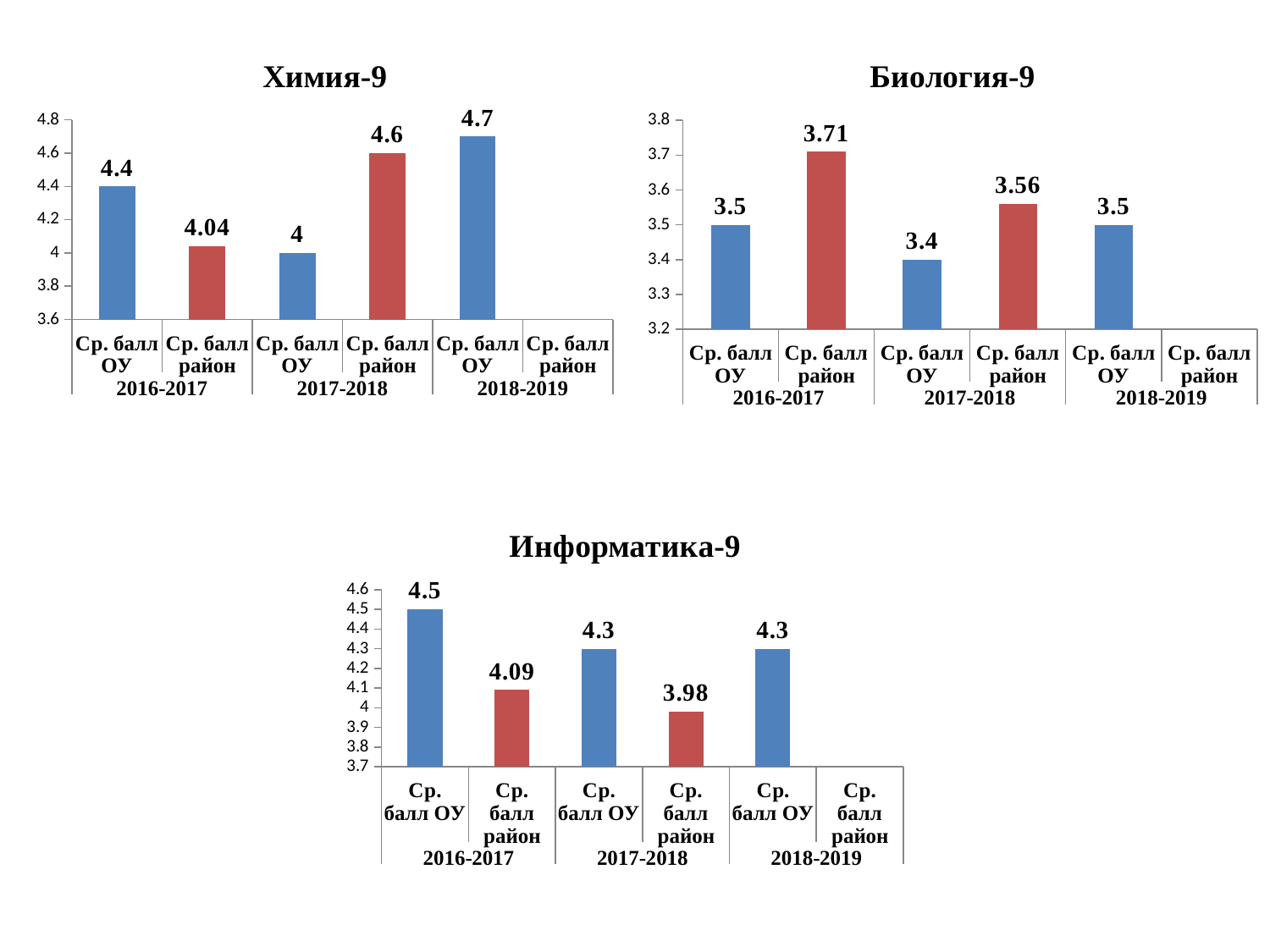

### Chart: Химия-9

| Category | Химия |
|---|---|
| Ср. балл ОУ | 4.4 |
| Ср. балл район | 4.04 |
| Ср. балл ОУ | 4.0 |
| Ср. балл район | 4.6 |
| Ср. балл ОУ | 4.7 |
| Ср. балл район | None |

### Chart: Биология-9

| Category | Биология |
|---|---|
| Ср. балл ОУ | 3.5 |
| Ср. балл район | 3.71 |
| Ср. балл ОУ | 3.4 |
| Ср. балл район | 3.56 |
| Ср. балл ОУ | 3.5 |
| Ср. балл район | None |

### Chart: Информатика-9

| Category | Информатика и ИКТ |
|---|---|
| Ср. балл ОУ | 4.5 |
| Ср. балл район | 4.09 |
| Ср. балл ОУ | 4.3 |
| Ср. балл район | 3.98 |
| Ср. балл ОУ | 4.3 |
| Ср. балл район | None |